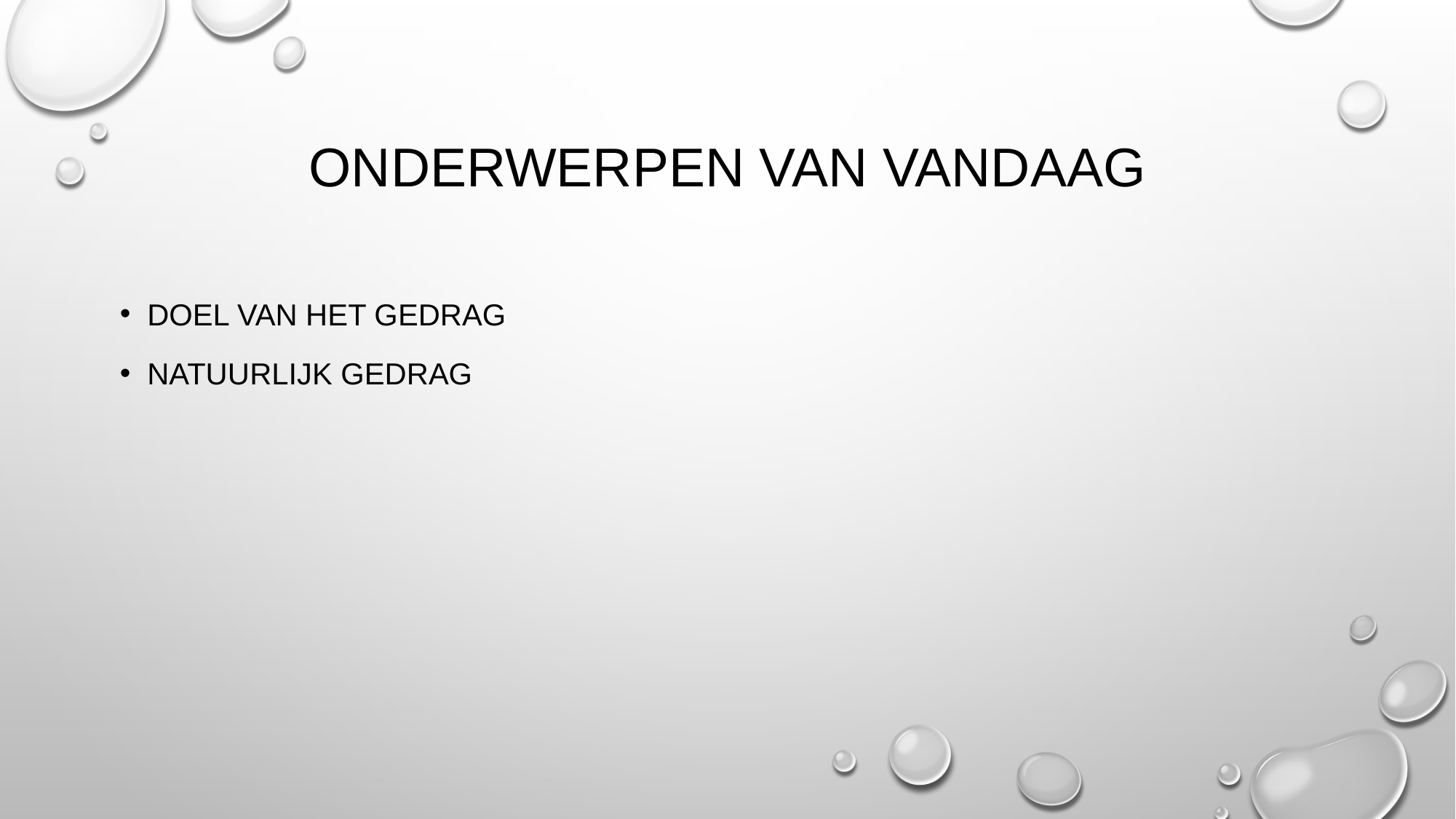

# Onderwerpen van vandaag
Doel van het gedrag
Natuurlijk gedrag